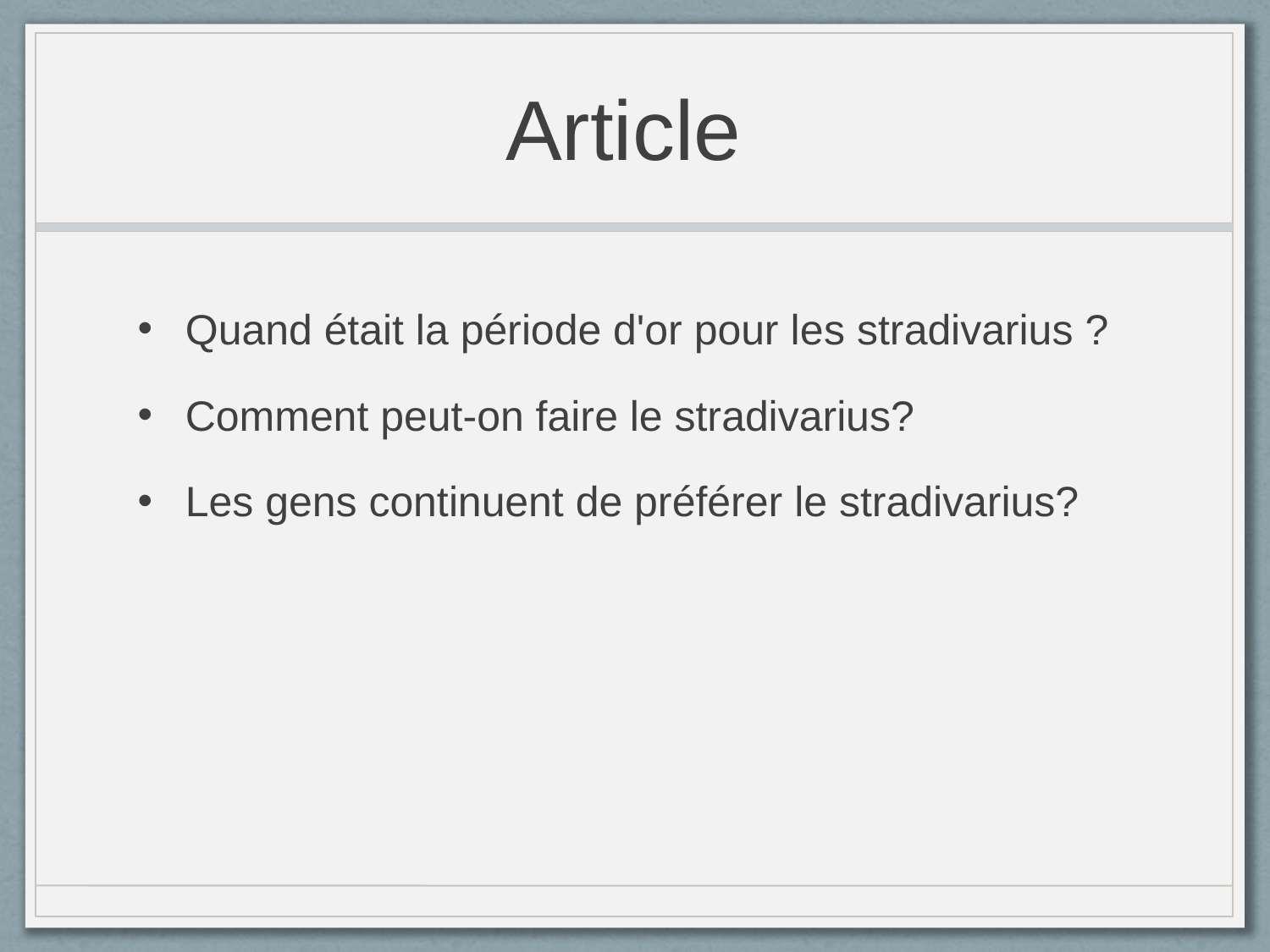

# Article
Quand était la période d'or pour les stradivarius ?
Comment peut-on faire le stradivarius?
Les gens continuent de préférer le stradivarius?